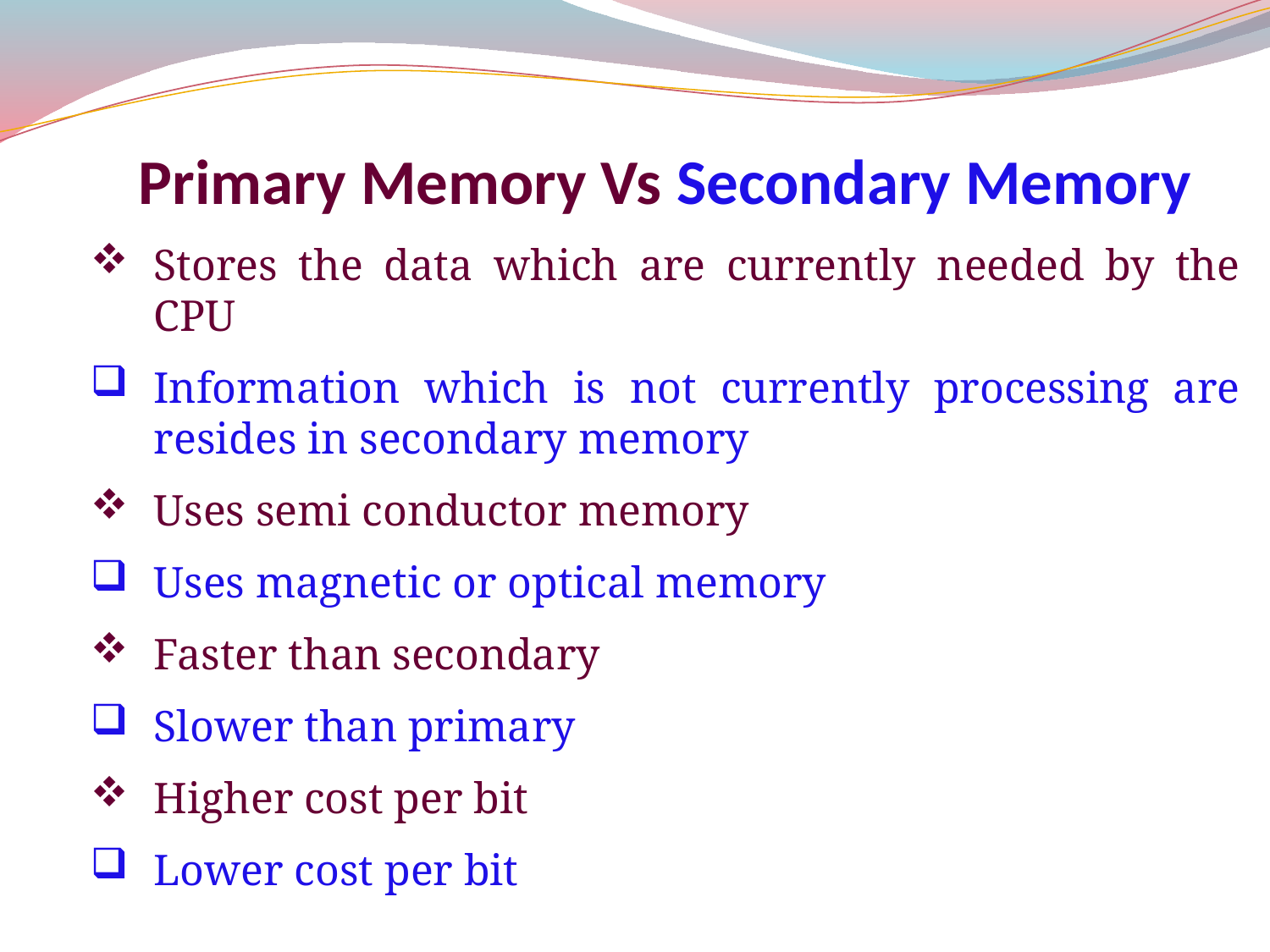

Primary Memory Vs Secondary Memory
Stores the data which are currently needed by the CPU
Information which is not currently processing are resides in secondary memory
Uses semi conductor memory
Uses magnetic or optical memory
Faster than secondary
Slower than primary
Higher cost per bit
Lower cost per bit